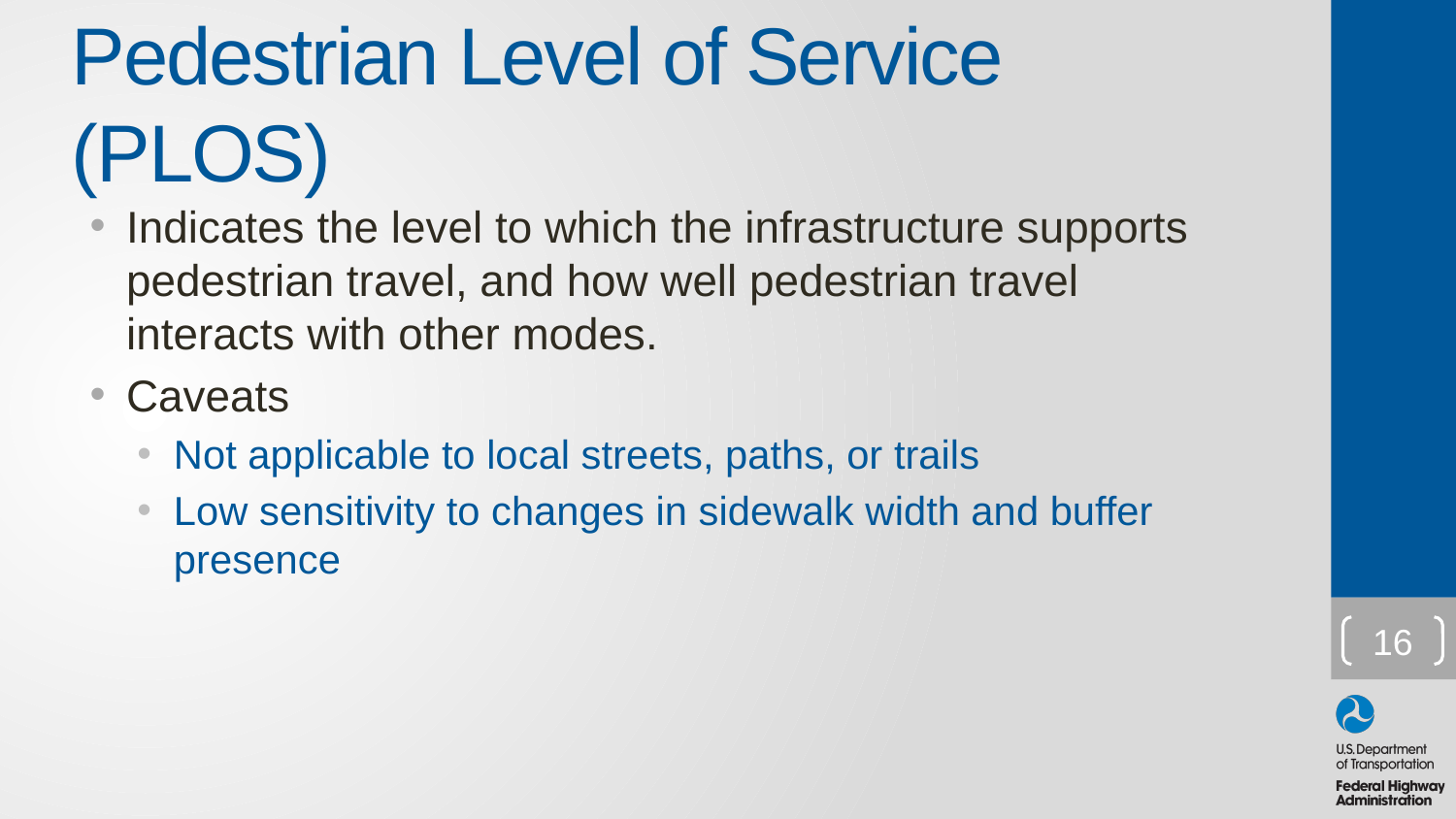

# Pedestrian Level of Service (PLOS)
Indicates the level to which the infrastructure supports pedestrian travel, and how well pedestrian travel interacts with other modes.
Caveats
Not applicable to local streets, paths, or trails
Low sensitivity to changes in sidewalk width and buffer presence
16